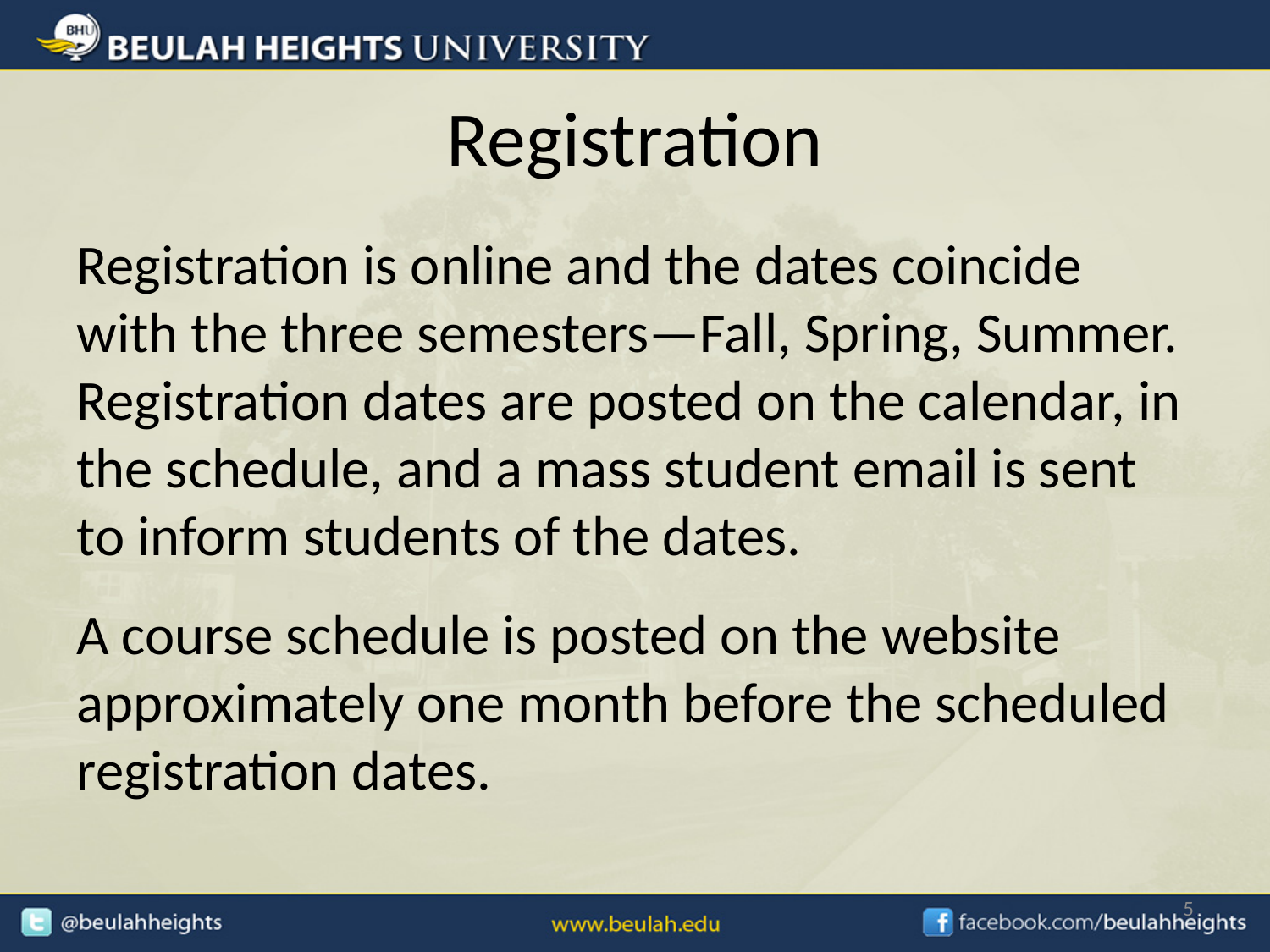

# Registration
	Registration is online and the dates coincide with the three semesters—Fall, Spring, Summer. Registration dates are posted on the calendar, in the schedule, and a mass student email is sent to inform students of the dates.
A course schedule is posted on the website approximately one month before the scheduled registration dates.

5